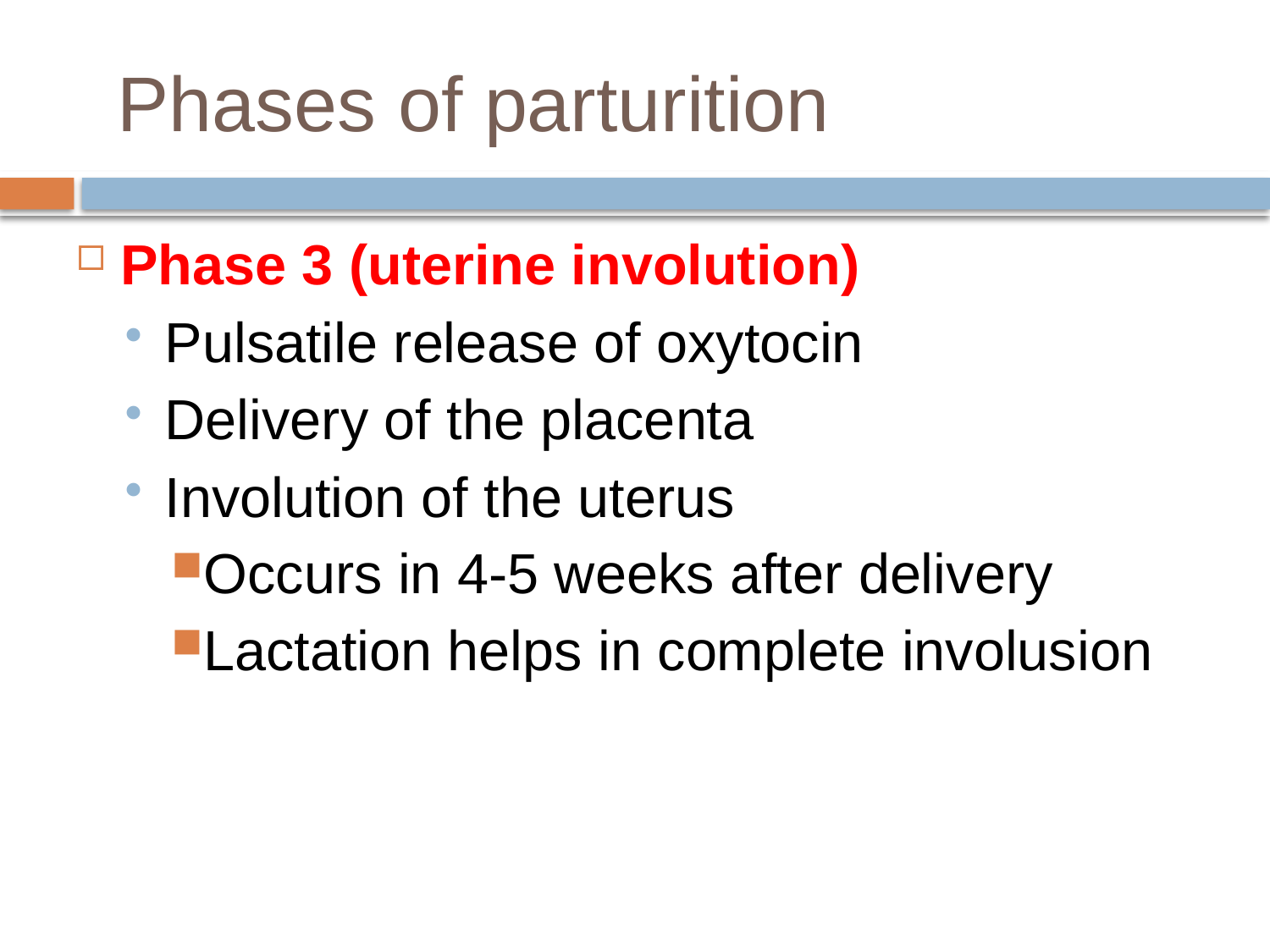

# Phases of parturition
Phase 3 (uterine involution)
Pulsatile release of oxytocin
Delivery of the placenta
Involution of the uterus
Occurs in 4-5 weeks after delivery
Lactation helps in complete involusion